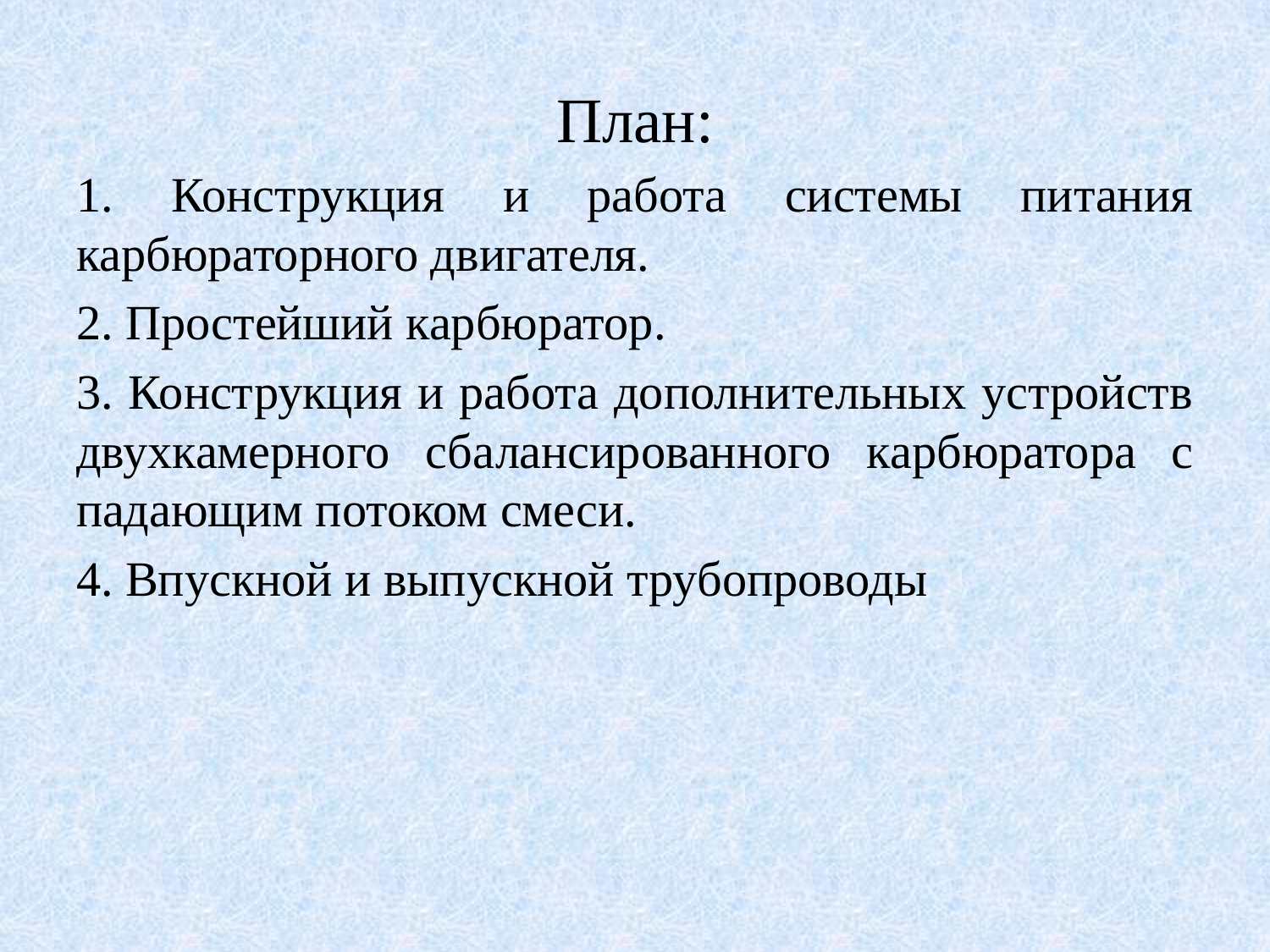

# План:
1. Конструкция и работа системы питания карбюраторного двигателя.
2. Простейший карбюратор.
3. Конструкция и работа дополнительных устройств двухкамерного сбалансированного карбюратора с падающим потоком смеси.
4. Впускной и выпускной трубопроводы